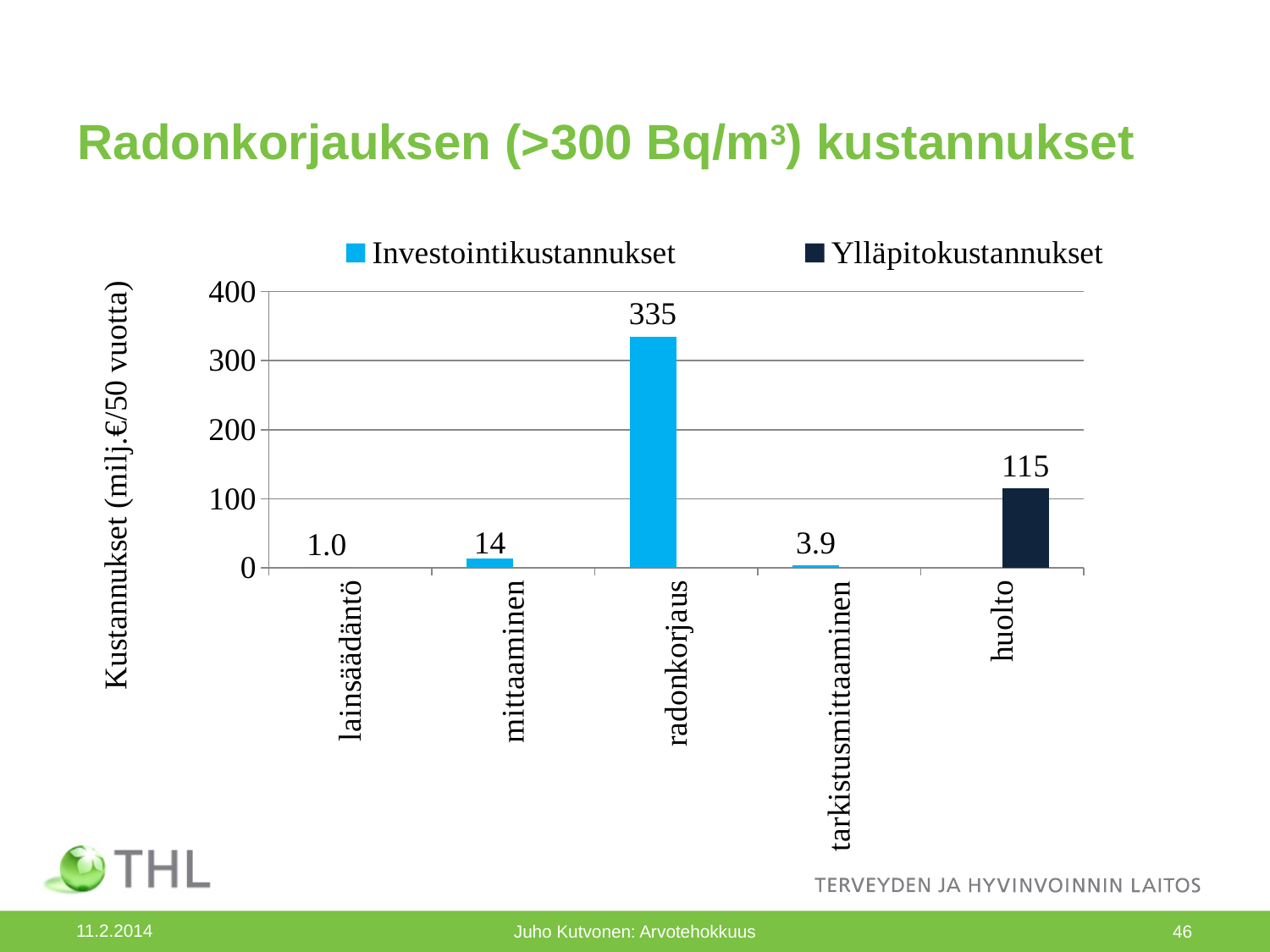

# Radonkorjauksen (>300 Bq/m3) kustannukset

### Chart

| Category |  |  |
|---|---|---|
| lainsäädäntö | 0.9988601398601397 | None |
| mittaaminen | 14.15535036377149 | None |
| radonkorjaus | 334.91919999999993 | None |
| tarkistusmittaaminen | 3.8563553599999993 | None |
| huolto | None | 115.27160697062942 |
11.2.2014
Juho Kutvonen: Arvotehokkuus
46